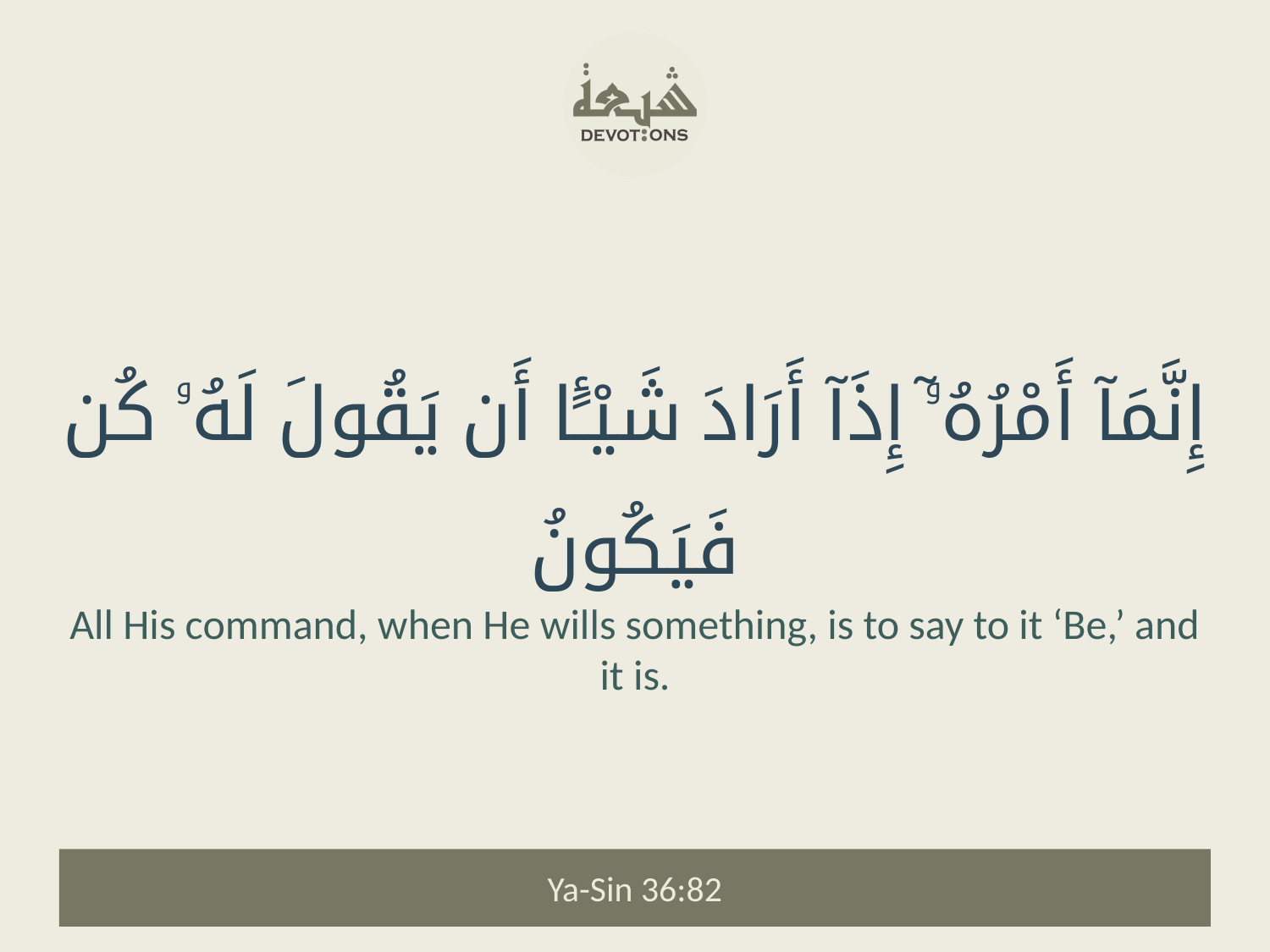

إِنَّمَآ أَمْرُهُۥٓ إِذَآ أَرَادَ شَيْـًٔا أَن يَقُولَ لَهُۥ كُن فَيَكُونُ
All His command, when He wills something, is to say to it ‘Be,’ and it is.
Ya-Sin 36:82